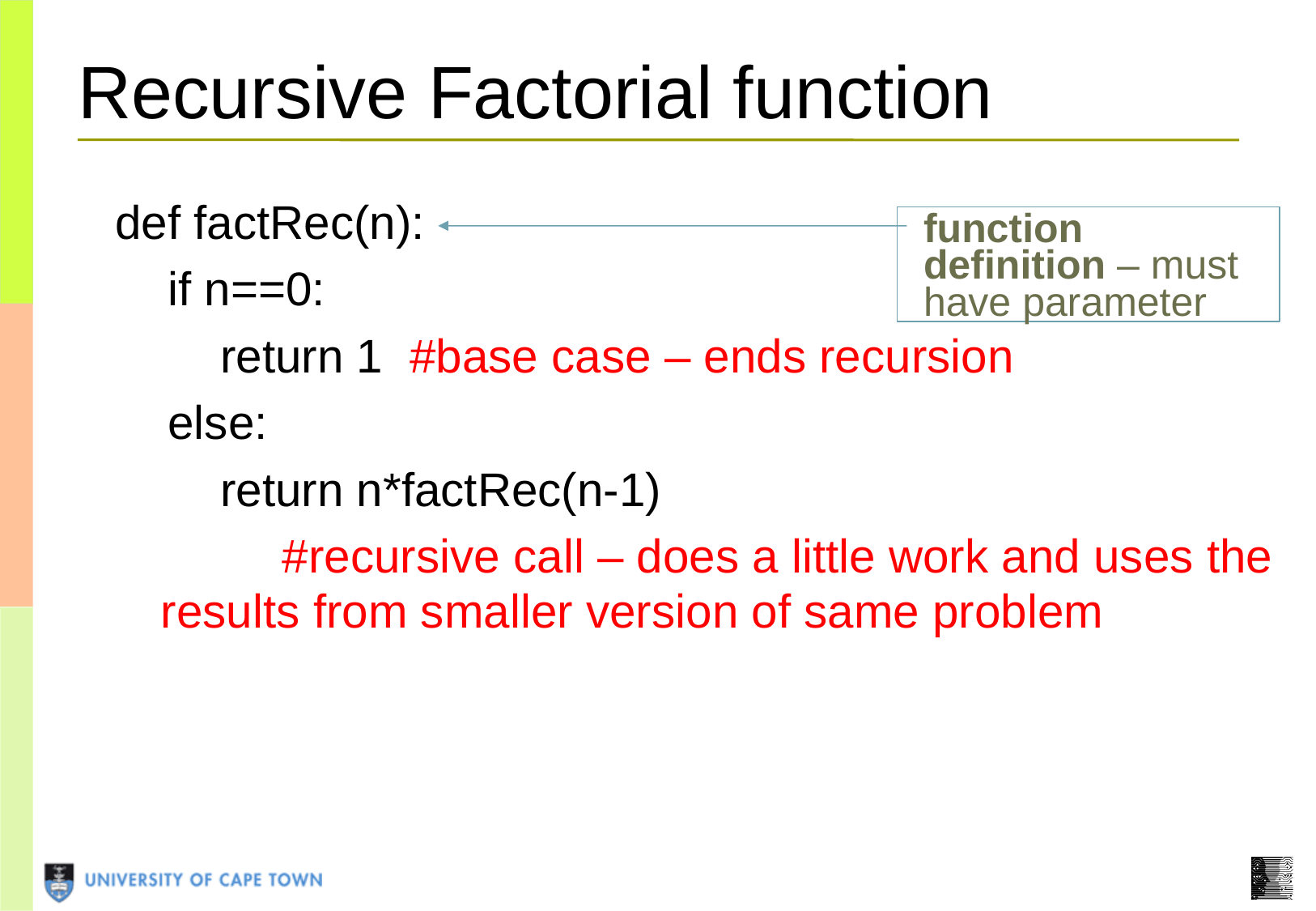

# Recursive Factorial function
def factRec(n):
    if n==0:
        return 1  #base case – ends recursion
    else:
        return n*factRec(n-1)
		#recursive call – does a little work and uses the results from smaller version of same problem

function definition – must have parameter